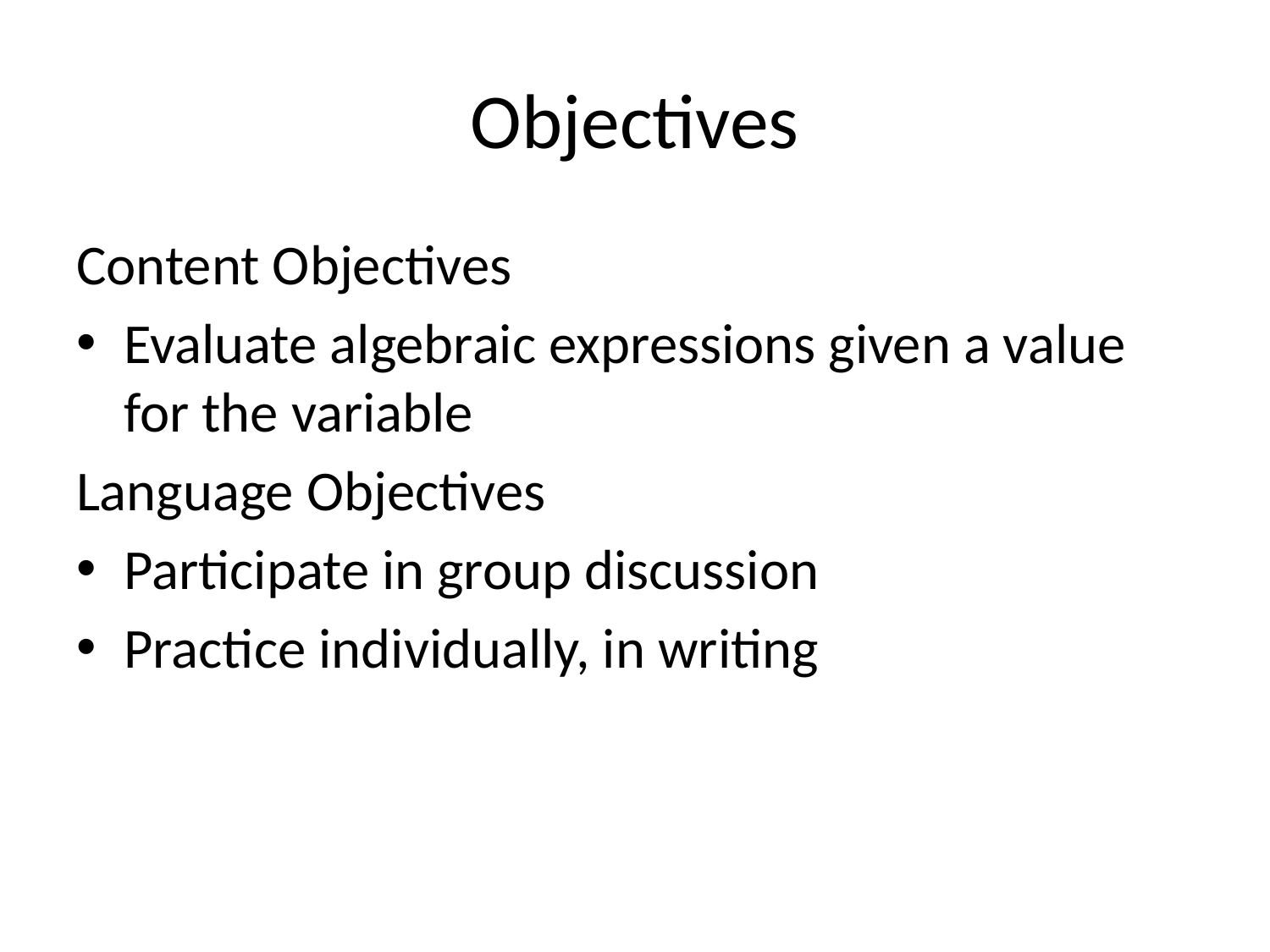

# Objectives
Content Objectives
Evaluate algebraic expressions given a value for the variable
Language Objectives
Participate in group discussion
Practice individually, in writing